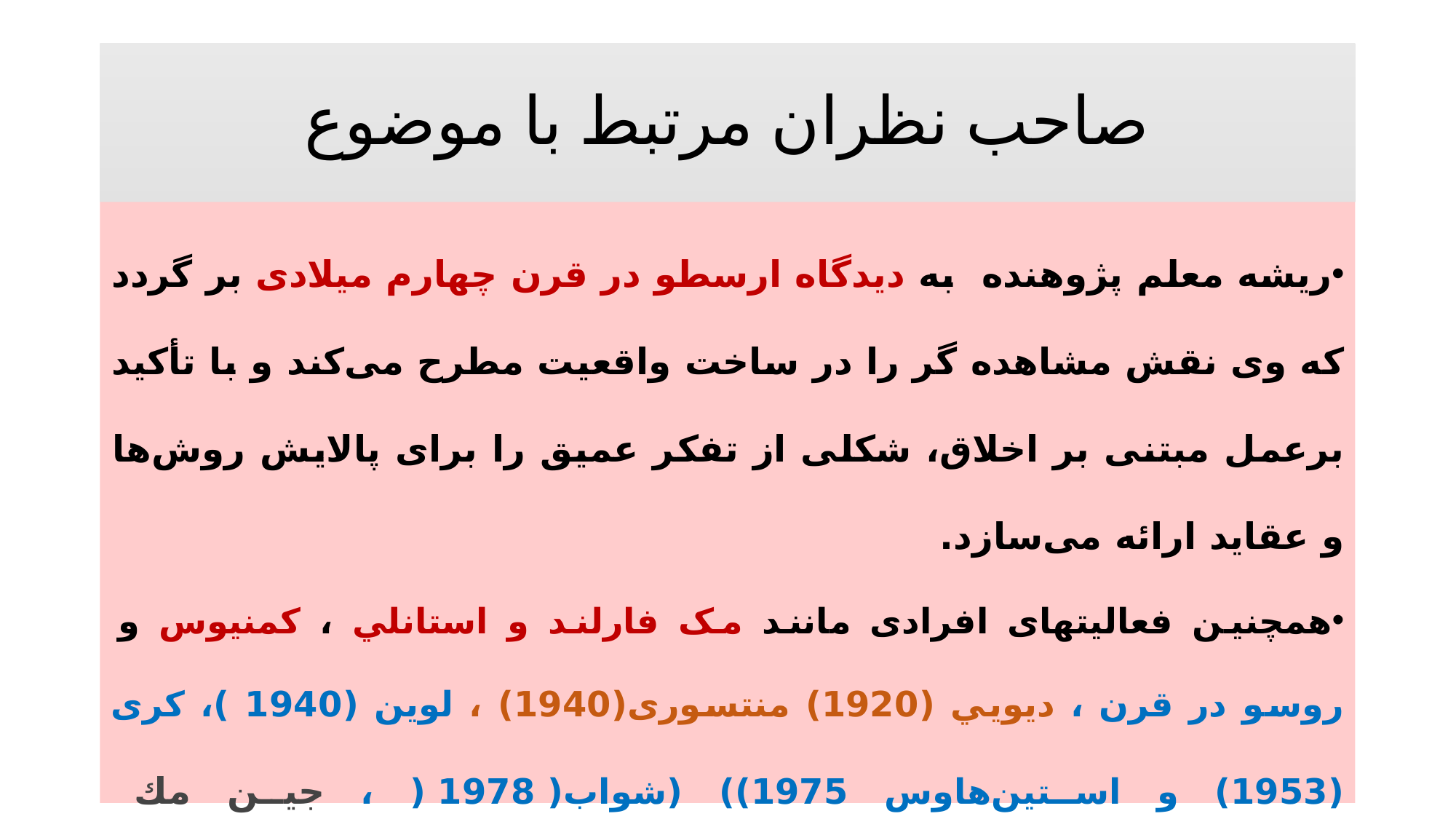

# صاحب نظران مرتبط با موضوع
ريشه معلم پژوهنده  به ديدگاه ارسطو در قرن چهارم ميلادی بر گردد که وی نقش مشاهده گر را در ساخت واقعيت مطرح می‌کند و با تأکيد برعمل مبتنی بر اخلاق، شکلی از تفکر عميق را برای پالايش روش‌ها و عقايد ارائه می‌سازد.
همچنین فعالیتهای افرادی مانند مک فارلند و استانلي ، کمنيوس و روسو در قرن ، ديويي (1920) منتسوری(1940) ، لوين (1940 )، کری (1953) و استين‌هاوس 1975)) (شواب( 1978 ( ، جين مك نيف(2005) ، استرینگر (2010)  ، مکلین (1999) ،بیوچن (2004) در ترسيم و بازسازی مفهوم معلم پژوهنده نقش  بسيار با اهميتی برعهده داشته اند.